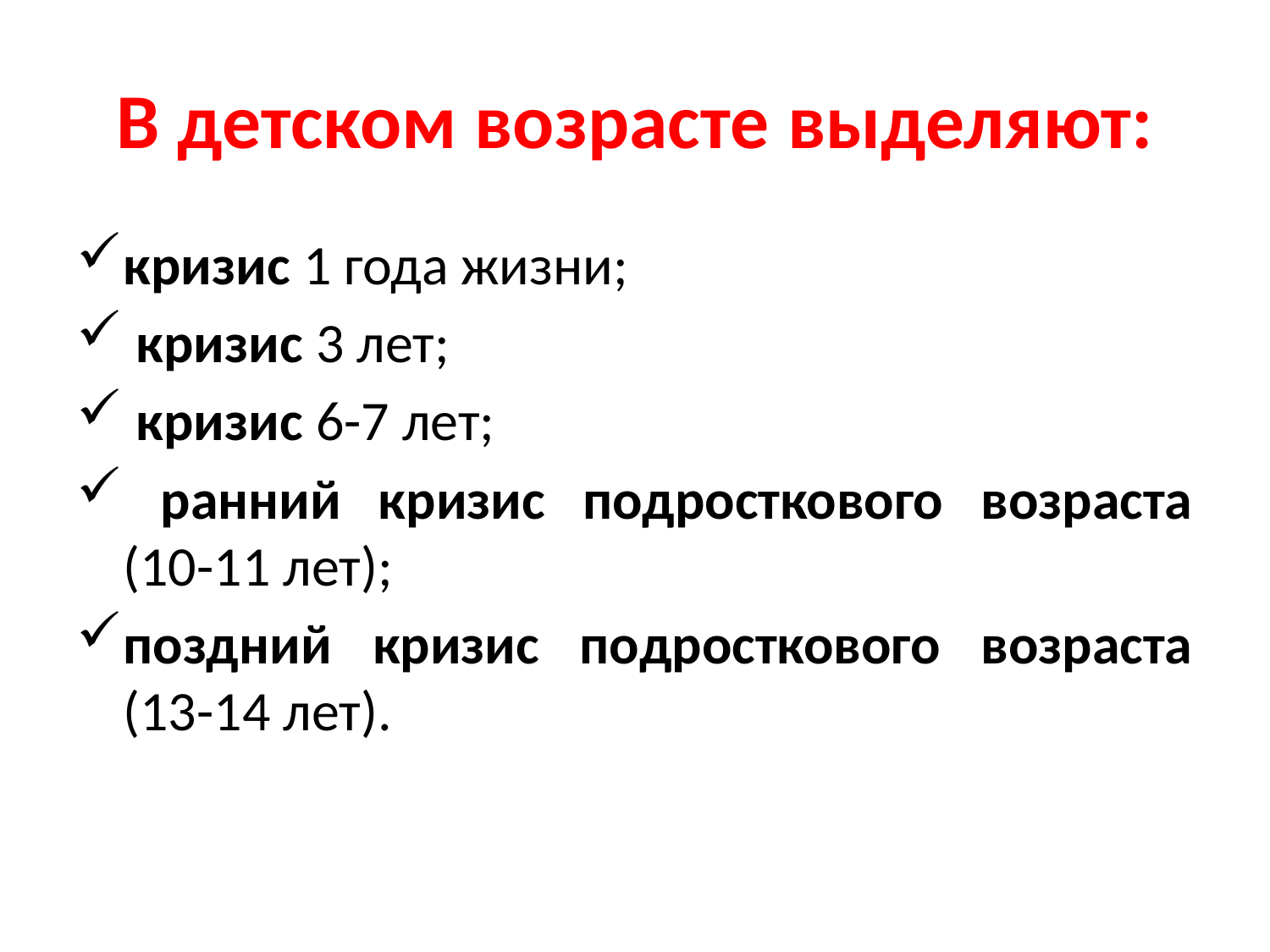

# В детском возрасте выделяют:
кризис 1 года жизни;
 кризис 3 лет;
 кризис 6-7 лет;
 ранний кризис подросткового возраста (10-11 лет);
поздний кризис подросткового возраста (13-14 лет).